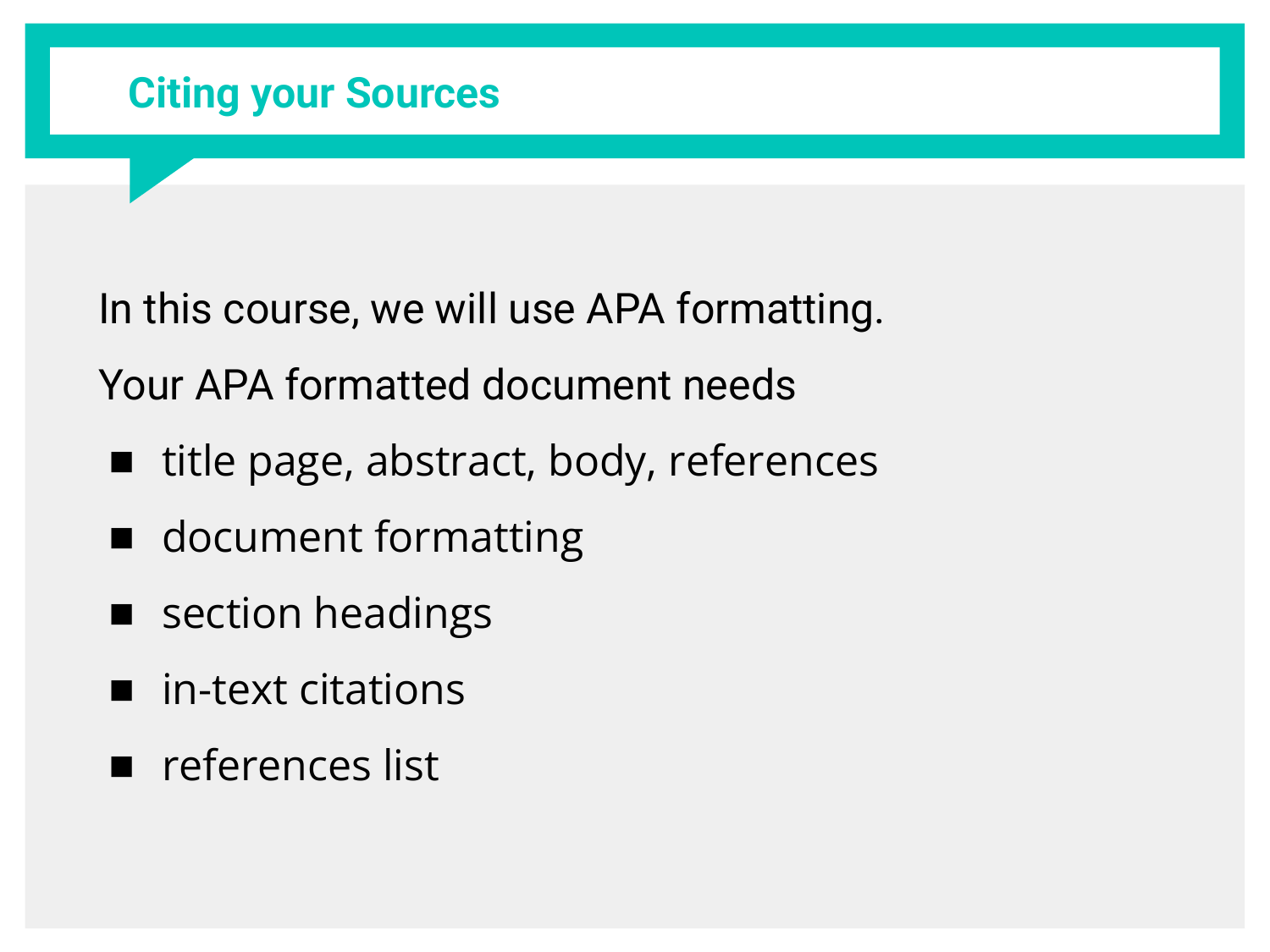

# Citing your Sources
In this course, we will use APA formatting.
Your APA formatted document needs
title page, abstract, body, references
document formatting
section headings
in-text citations
references list